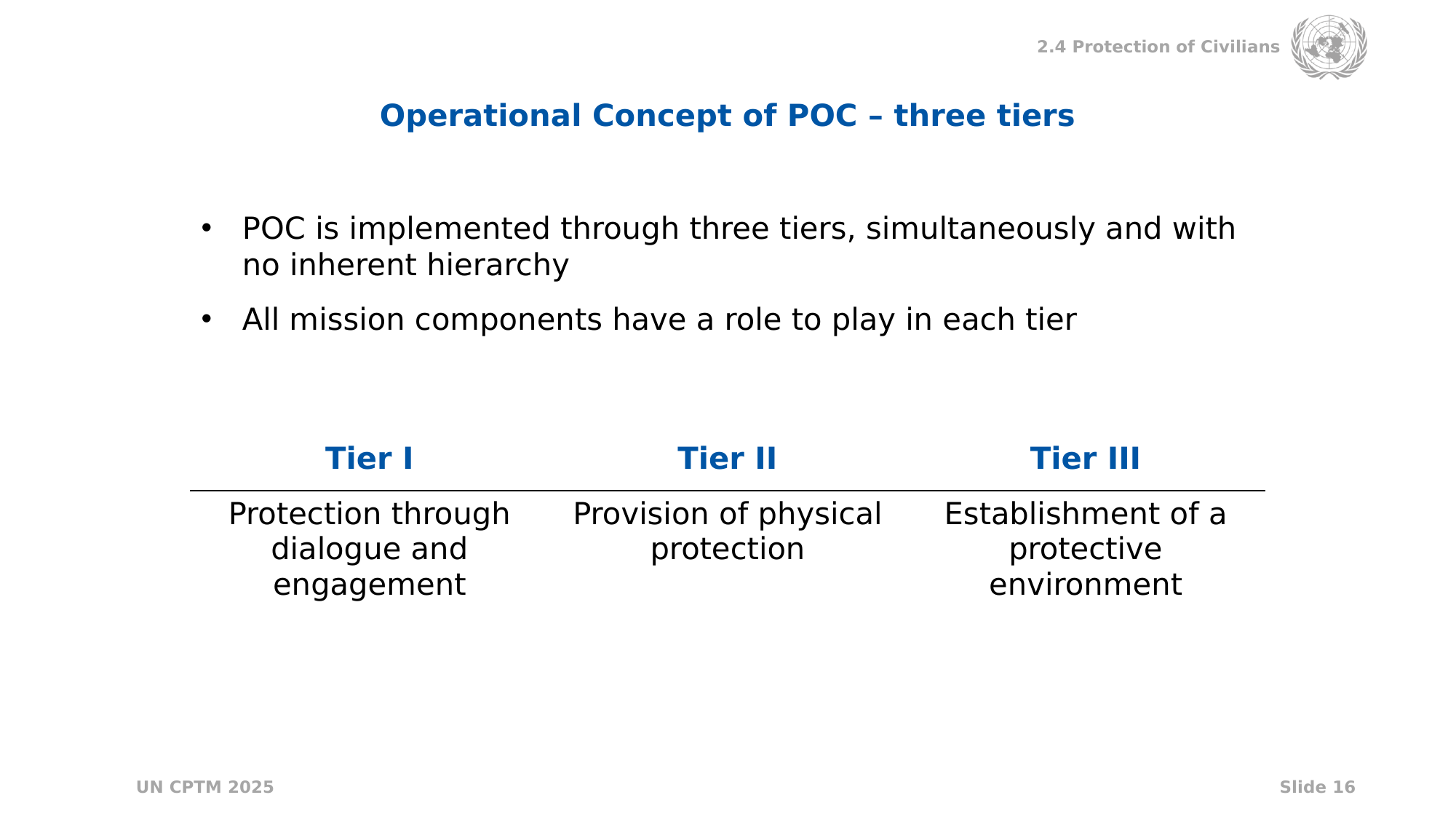

Operational Concept of POC – three tiers
POC is implemented through three tiers, simultaneously and with no inherent hierarchy
All mission components have a role to play in each tier
| Tier I | Tier II | Tier III |
| --- | --- | --- |
| Protection through dialogue and engagement | Provision of physical protection | Establishment of a protective environment |